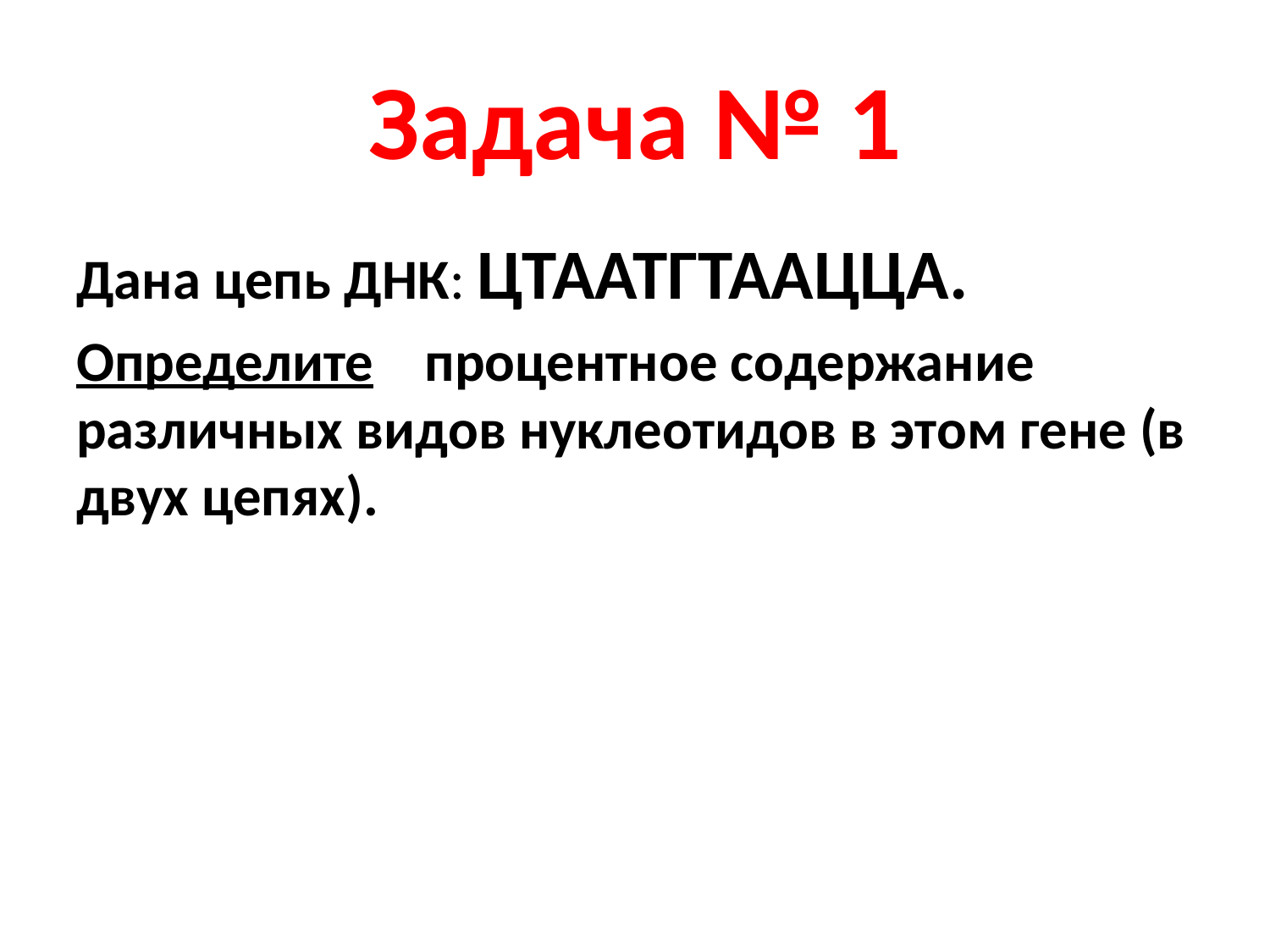

# Задача № 1
Дана цепь ДНК: ЦТААТГТААЦЦА.
Определите    процентное содержание различных видов нуклеотидов в этом гене (в двух цепях).